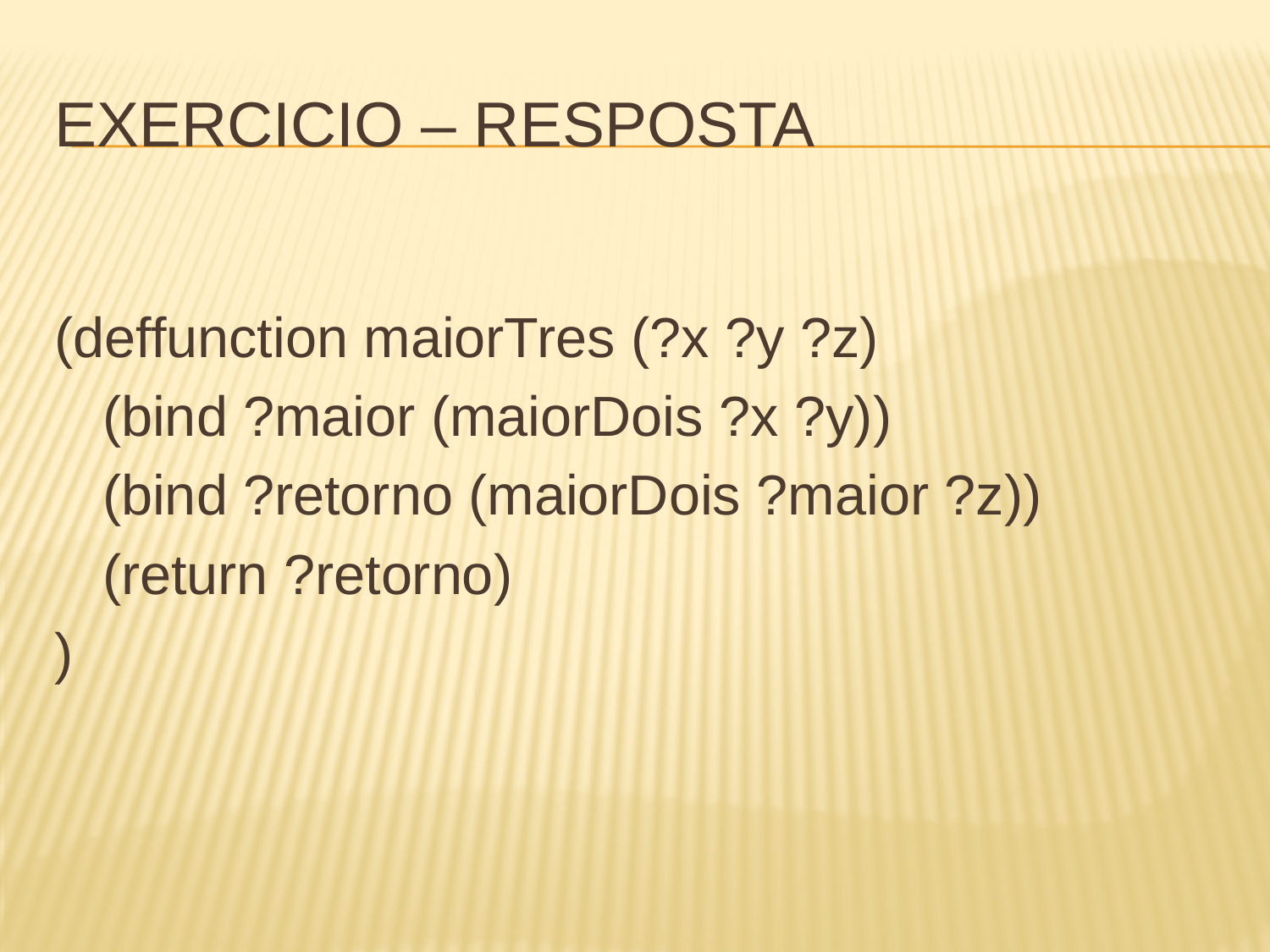

# Exercicio – Resposta

(deffunction maiorTres (?x ?y ?z)
	(bind ?maior (maiorDois ?x ?y))
	(bind ?retorno (maiorDois ?maior ?z))
	(return ?retorno)
)